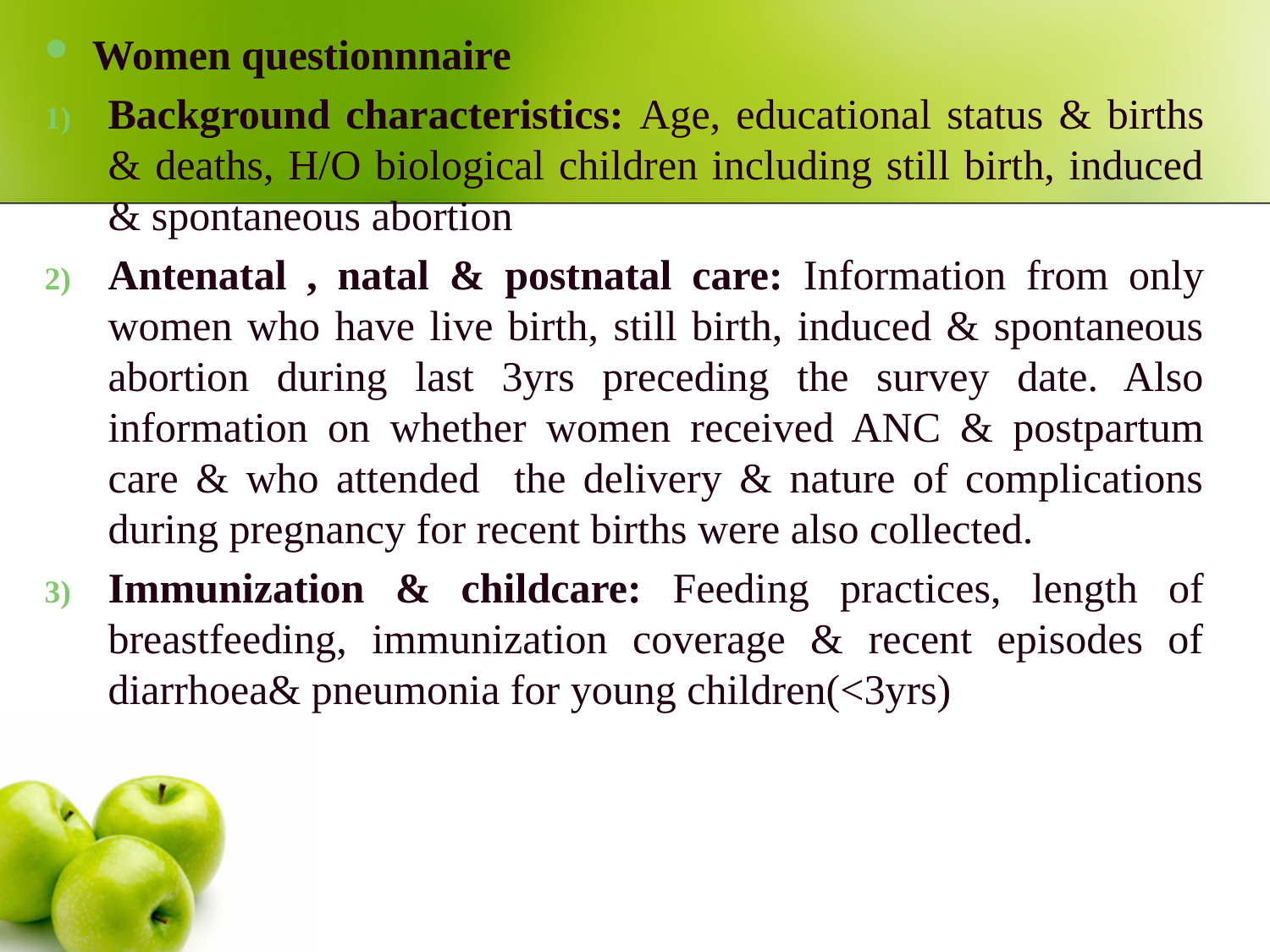

Women questionnnaire
Background characteristics: Age, educational status & births & deaths, H/O biological children including still birth, induced & spontaneous abortion
Antenatal , natal & postnatal care: Information from only women who have live birth, still birth, induced & spontaneous abortion during last 3yrs preceding the survey date. Also information on whether women received ANC & postpartum care & who attended  the delivery & nature of complications during pregnancy for recent births were also collected.
Immunization & childcare: Feeding practices, length of breastfeeding, immunization coverage & recent episodes of diarrhoea& pneumonia for young children(<3yrs)